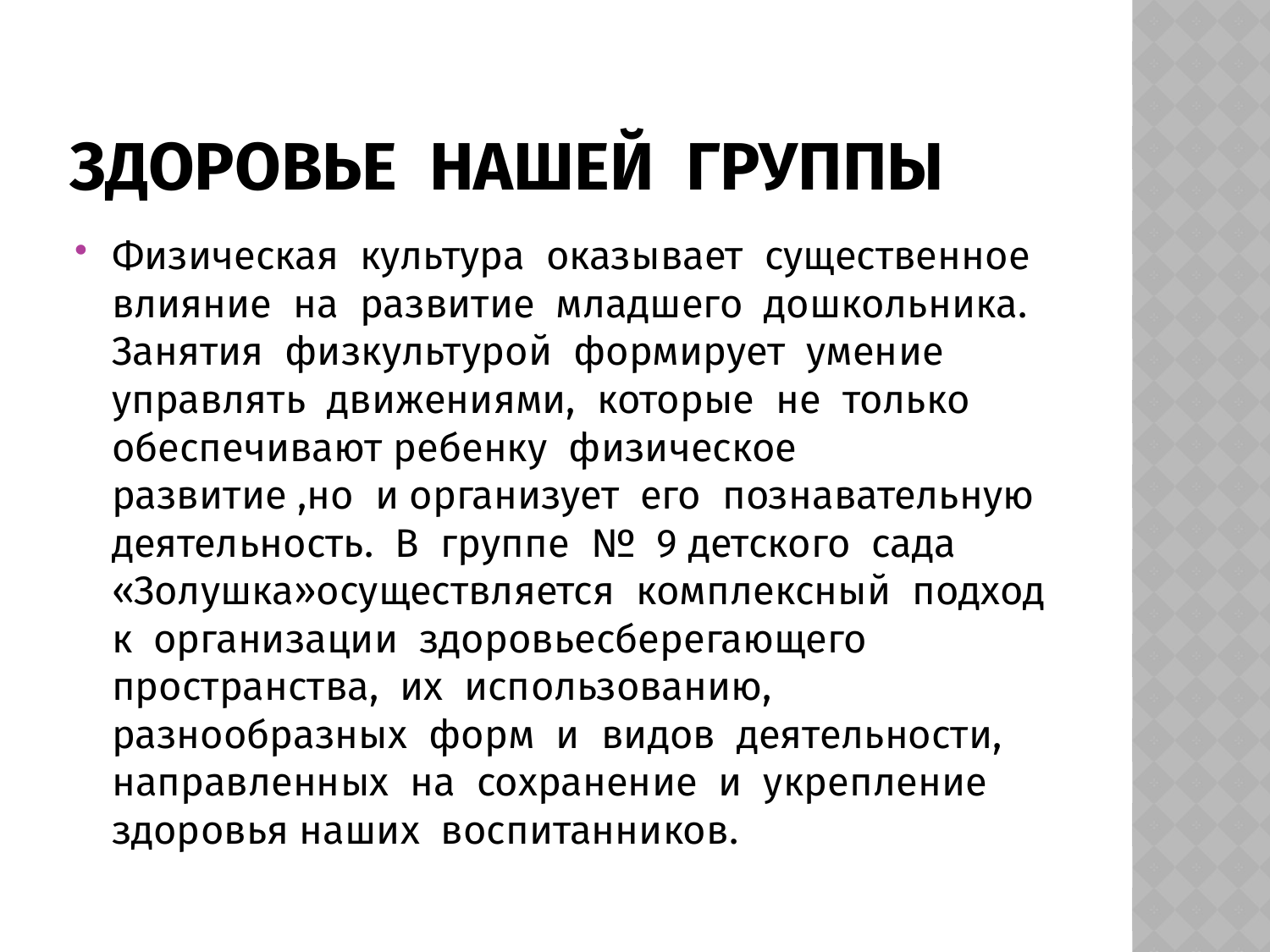

# Здоровье  нашей  группы
Физическая  культура  оказывает  существенное  влияние  на  развитие  младшего  дошкольника. Занятия  физкультурой  формирует  умение  управлять  движениями,  которые  не  только  обеспечивают ребенку  физическое  развитие ,но  и организует  его  познавательную  деятельность.  В  группе  №  9 детского  сада  «Золушка»осуществляется  комплексный  подход к  организации  здоровьесберегающего  пространства,  их  использованию,  разнообразных  форм  и  видов  деятельности, направленных  на  сохранение  и  укрепление  здоровья наших  воспитанников.